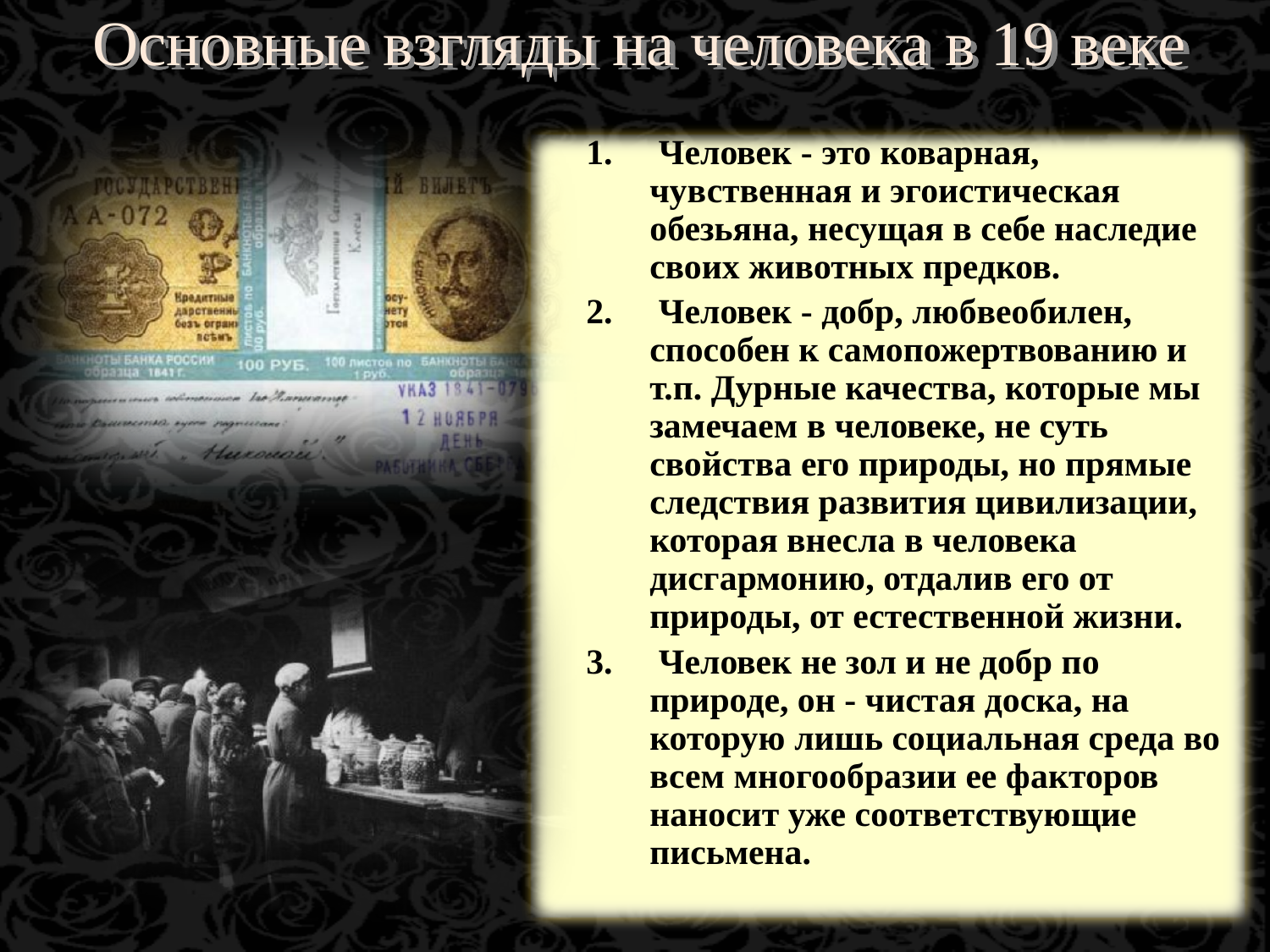

Основные взгляды на человека в 19 веке

 Человек - это коварная, чувственная и эгоистическая обезьяна, несущая в себе наследие своих животных предков.
 Человек - добр, любвеобилен, способен к самопожертвованию и т.п. Дурные качества, которые мы замечаем в человеке, не суть свойства его природы, но прямые следствия развития цивилизации, которая внесла в человека дисгармонию, отдалив его от природы, от естественной жизни.
 Человек не зол и не добр по природе, он - чистая доска, на которую лишь социальная среда во всем многообразии ее факторов наносит уже соответствующие письмена.